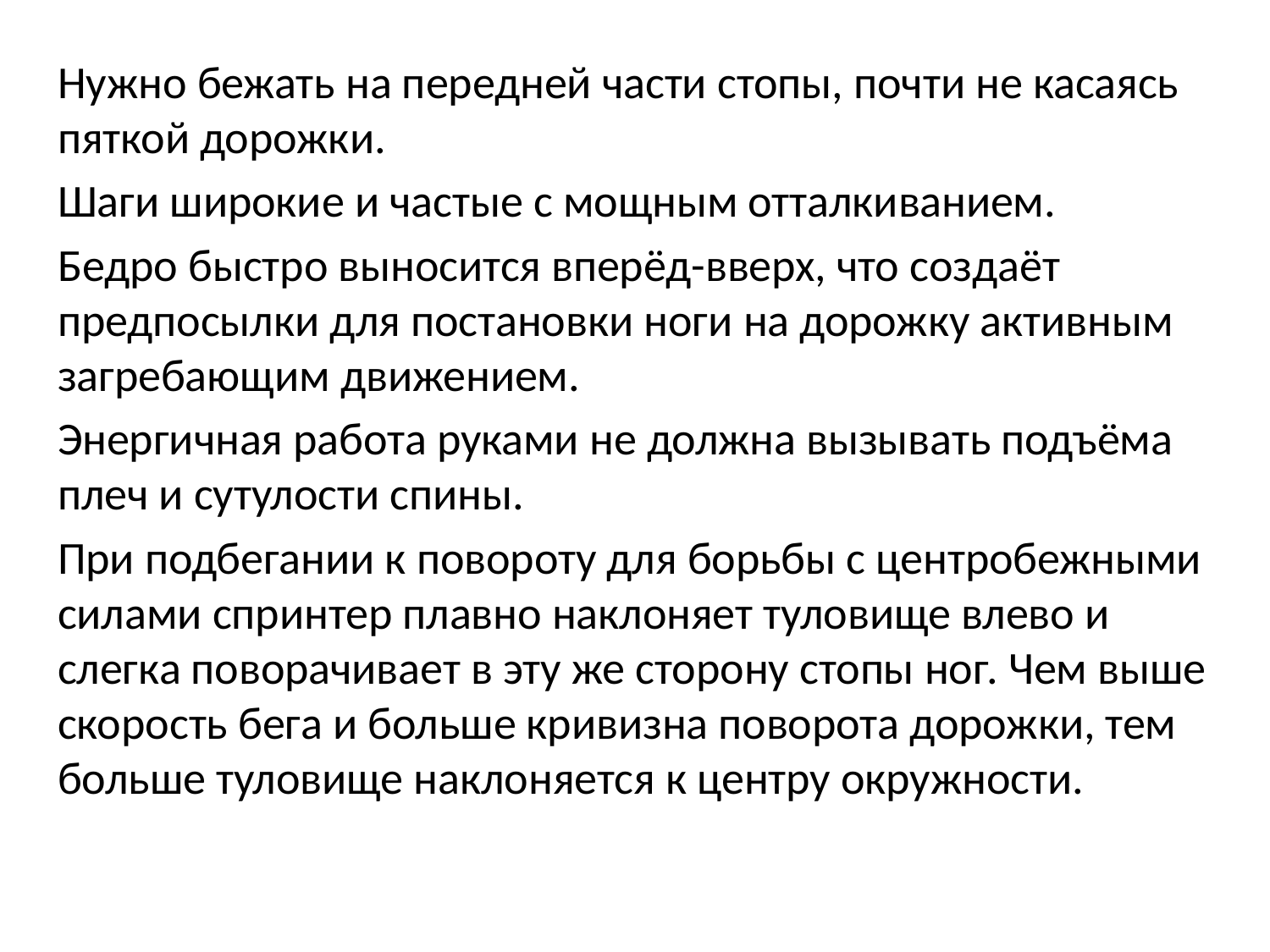

Нужно бежать на передней части стопы, почти не касаясь пяткой дорожки.
Шаги широкие и частые с мощным отталкиванием.
Бедро быстро выносится вперёд-вверх, что создаёт предпосылки для постановки ноги на дорожку активным загребающим движением.
Энергичная работа руками не должна вызывать подъёма плеч и сутулости спины.
При подбегании к повороту для борьбы с центробежными силами спринтер плавно наклоняет туловище влево и слегка поворачивает в эту же сторону стопы ног. Чем выше скорость бега и больше кривизна поворота дорожки, тем больше туловище наклоняется к центру окружности.